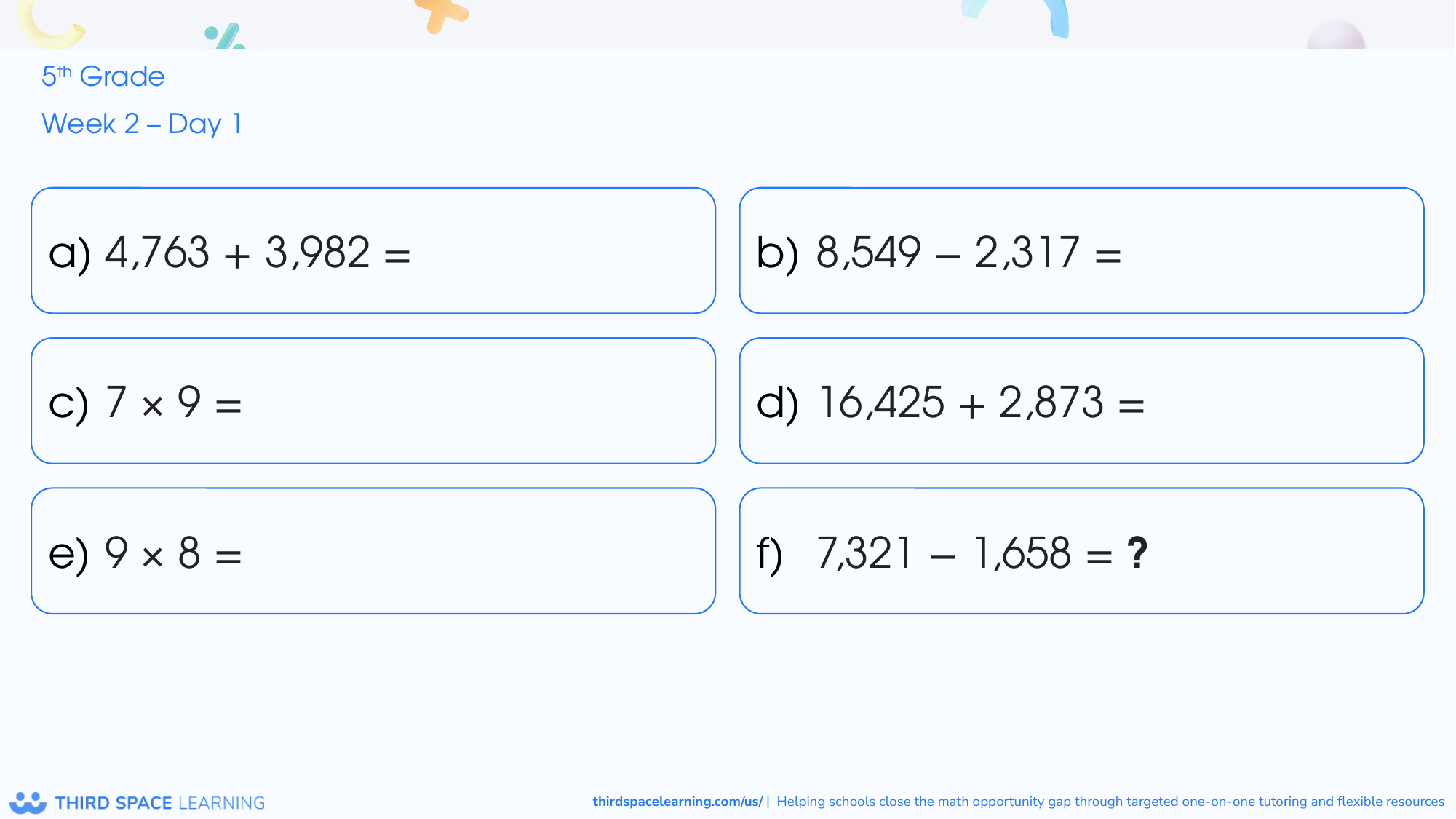

5th Grade
Week 2 – Day 1
4,763 + 3,982 =
8,549 − 2,317 =
7 × 9 =
16,425 + 2,873 =
9 × 8 =
7,321 − 1,658 = ?